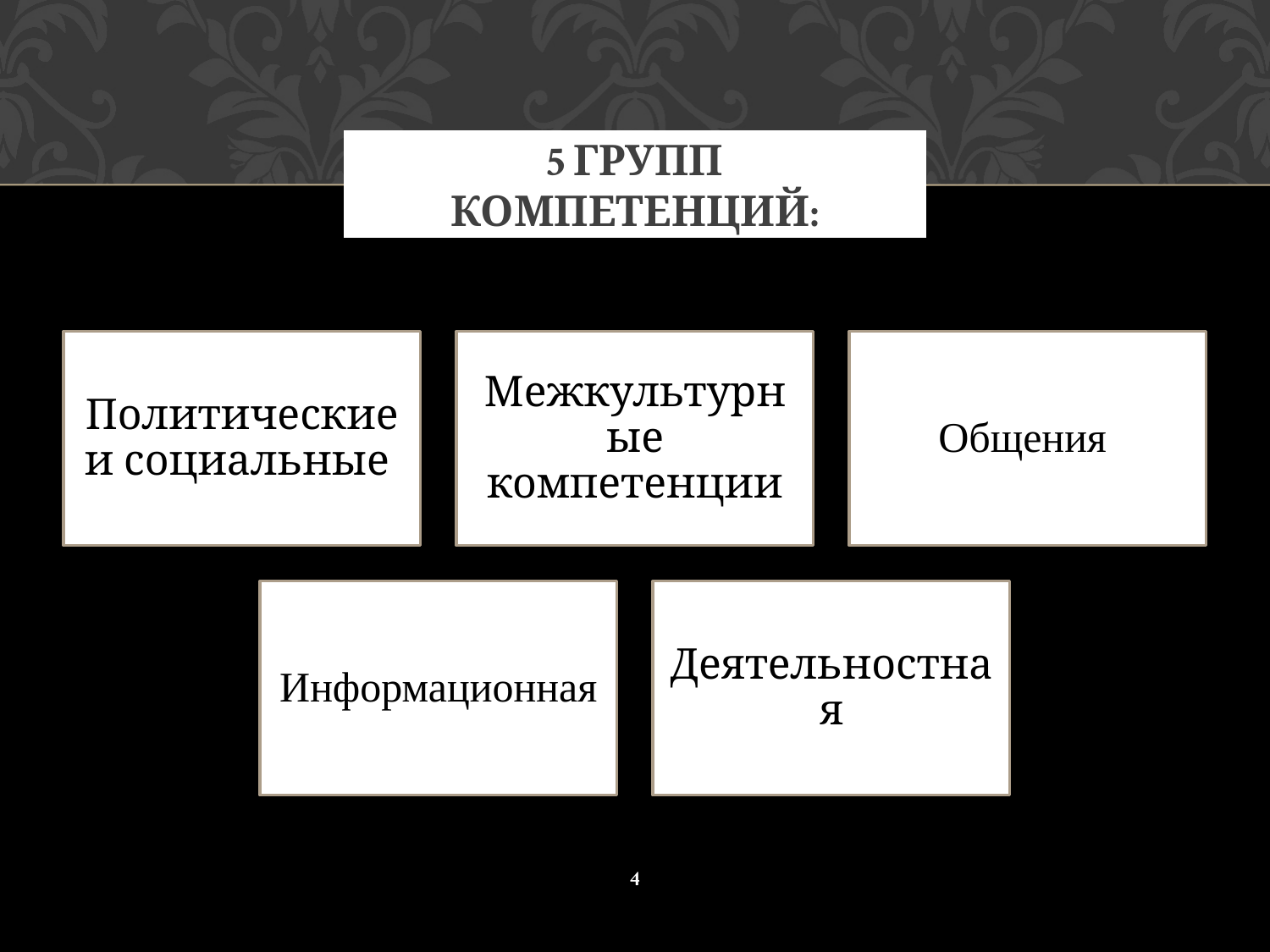

# 5 групп компетенций:
Политические и социальные
Межкультурные компетенции
Общения
Информационная
Деятельностная
4